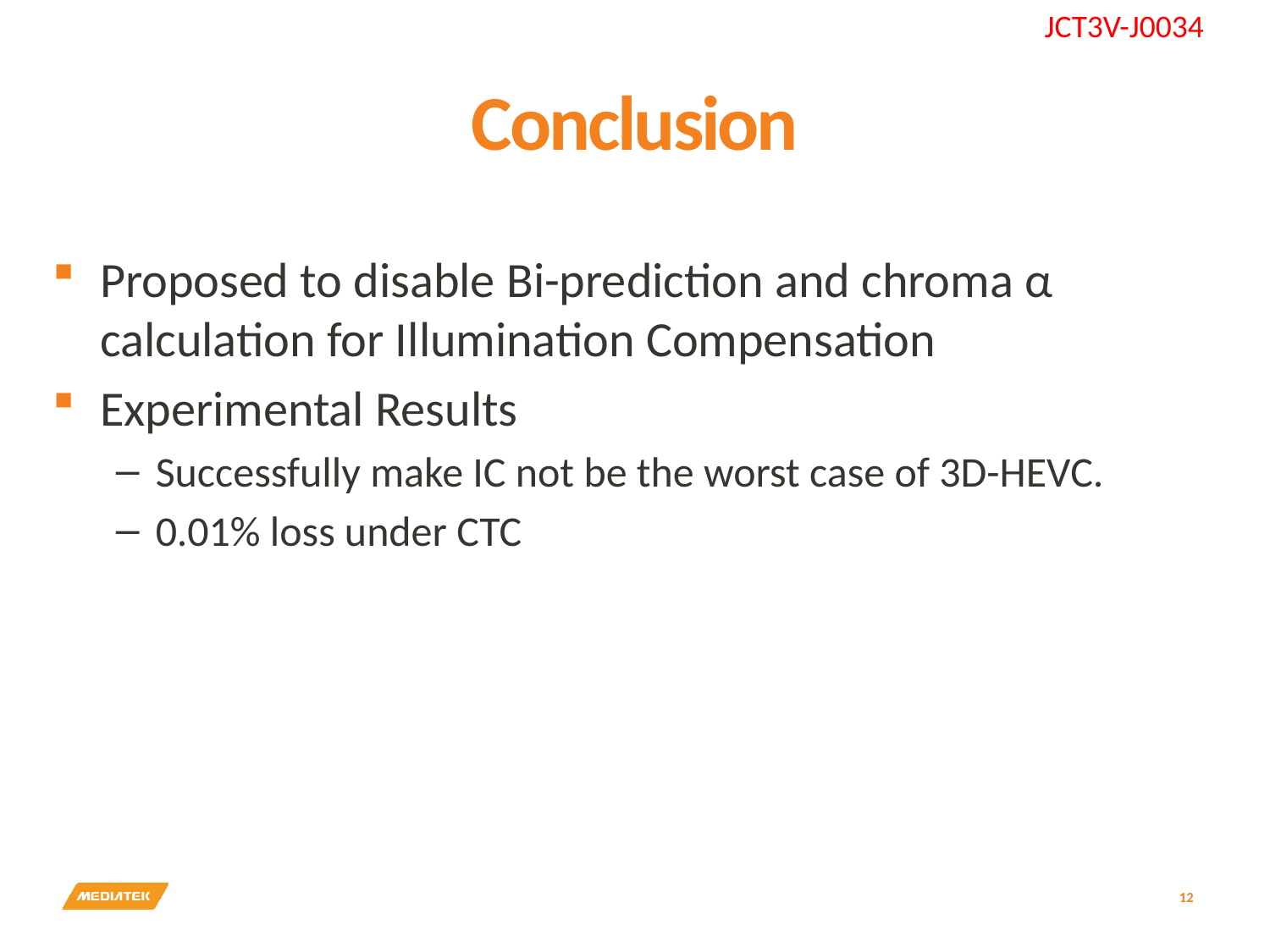

# Conclusion
Proposed to disable Bi-prediction and chroma α calculation for Illumination Compensation
Experimental Results
Successfully make IC not be the worst case of 3D-HEVC.
0.01% loss under CTC

12